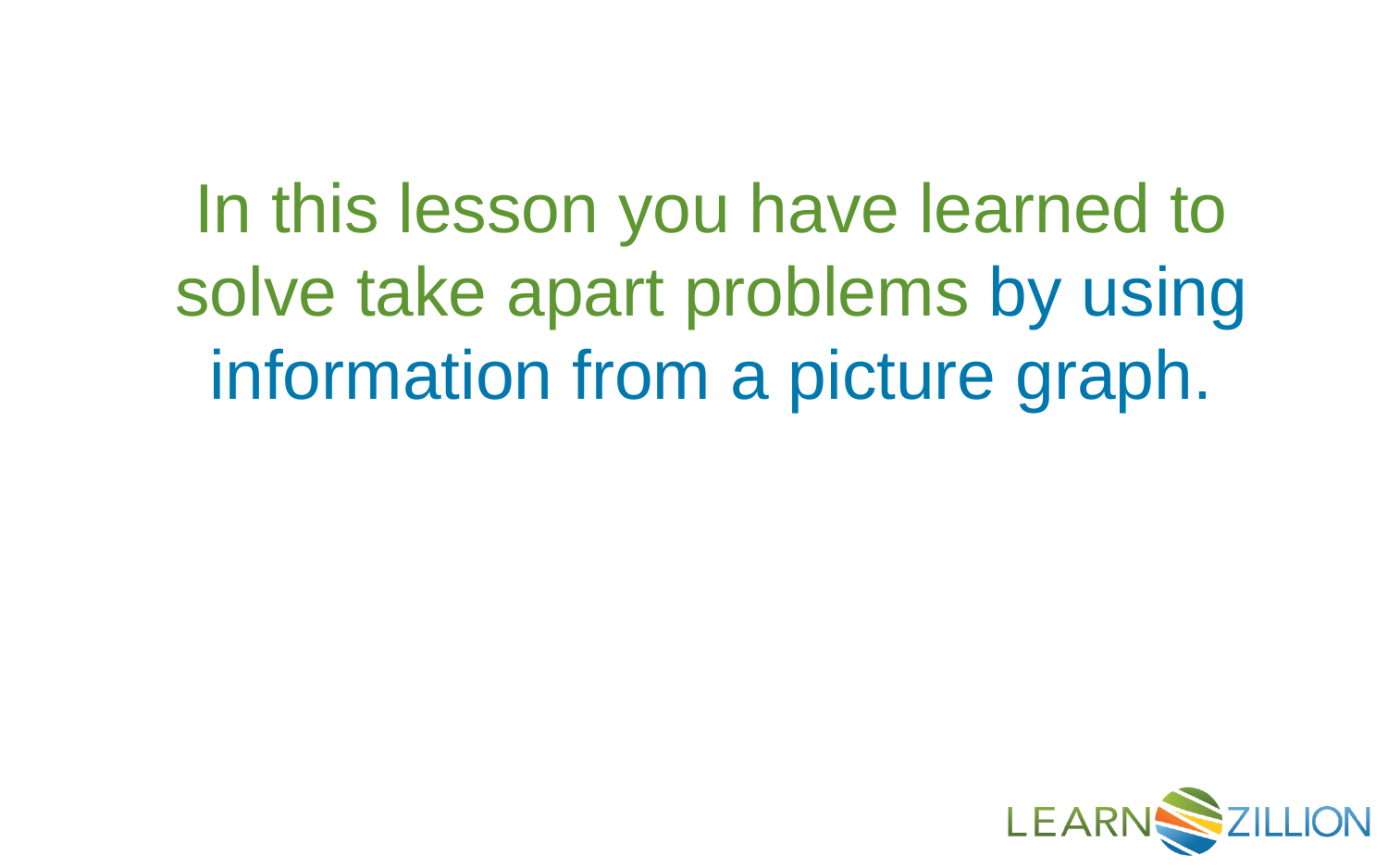

In this lesson you have learned to solve take apart problems by using information from a picture graph.